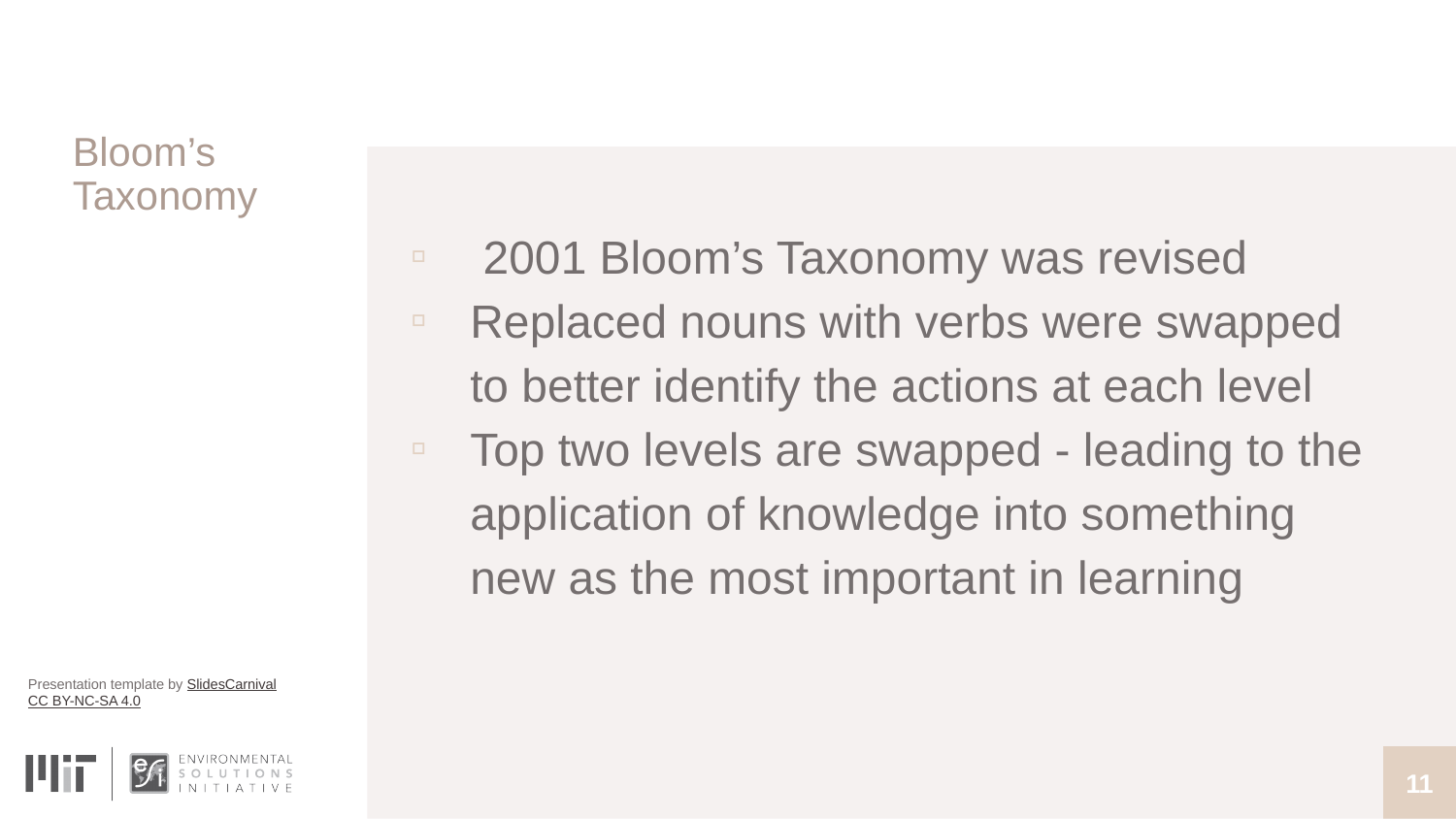

# Bloom’s Taxonomy
 2001 Bloom’s Taxonomy was revised
Replaced nouns with verbs were swapped to better identify the actions at each level
Top two levels are swapped - leading to the application of knowledge into something new as the most important in learning
11